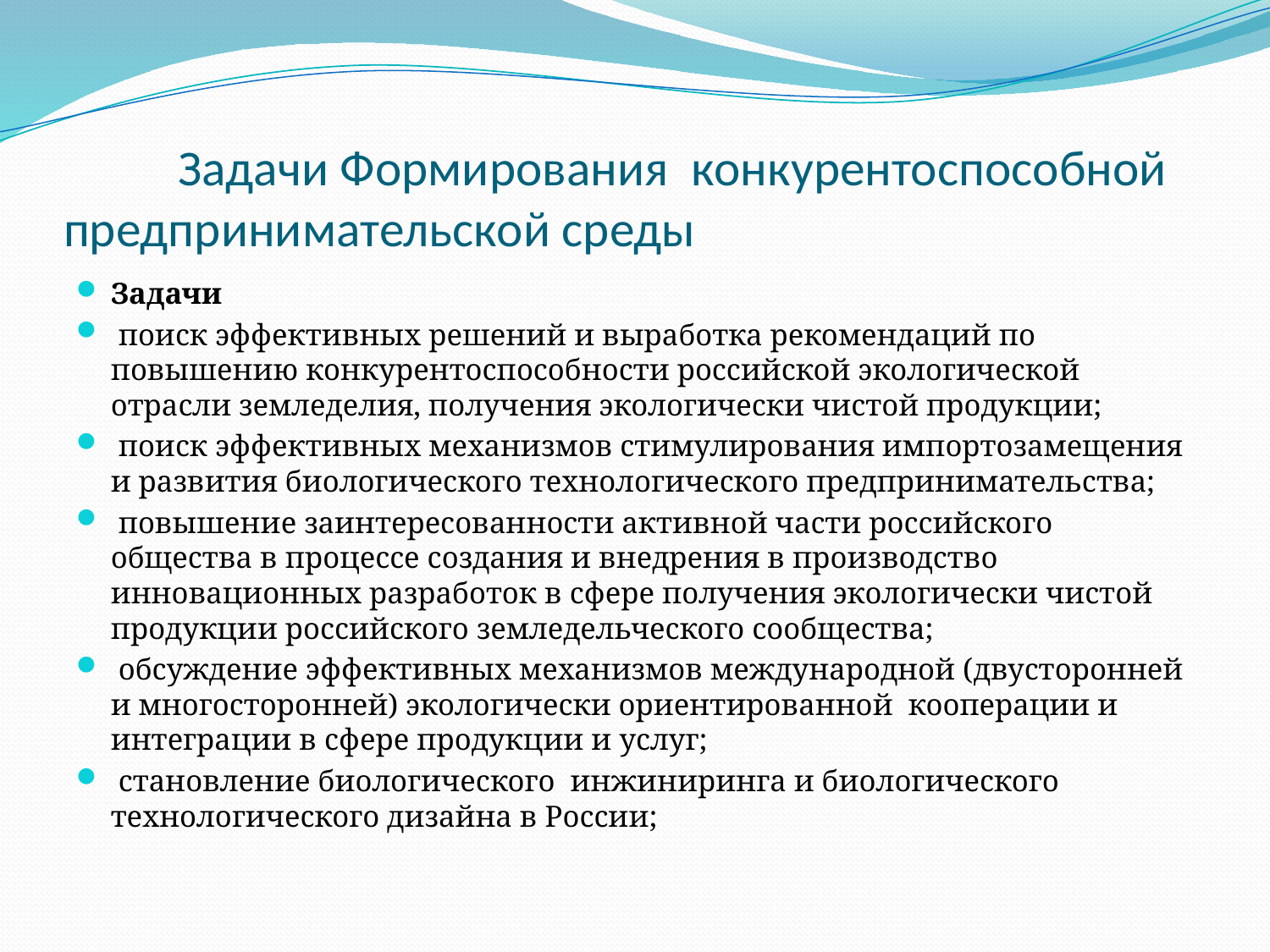

# Задачи Формирования  конкурентоспособной предпринимательской среды
Задачи
 поиск эффективных решений и выработка рекомендаций по повышению конкурентоспособности российской экологической  отрасли земледелия, получения экологически чистой продукции;
 поиск эффективных механизмов стимулирования импортозамещения и развития биологического технологического предпринимательства;
 повышение заинтересованности активной части российского общества в процессе создания и внедрения в производство инновационных разработок в сфере получения экологически чистой продукции российского земледельческого сообщества;
 обсуждение эффективных механизмов международной (двусторонней и многосторонней) экологически ориентированной  кооперации и интеграции в сфере продукции и услуг;
 становление биологического  инжиниринга и биологического технологического дизайна в России;